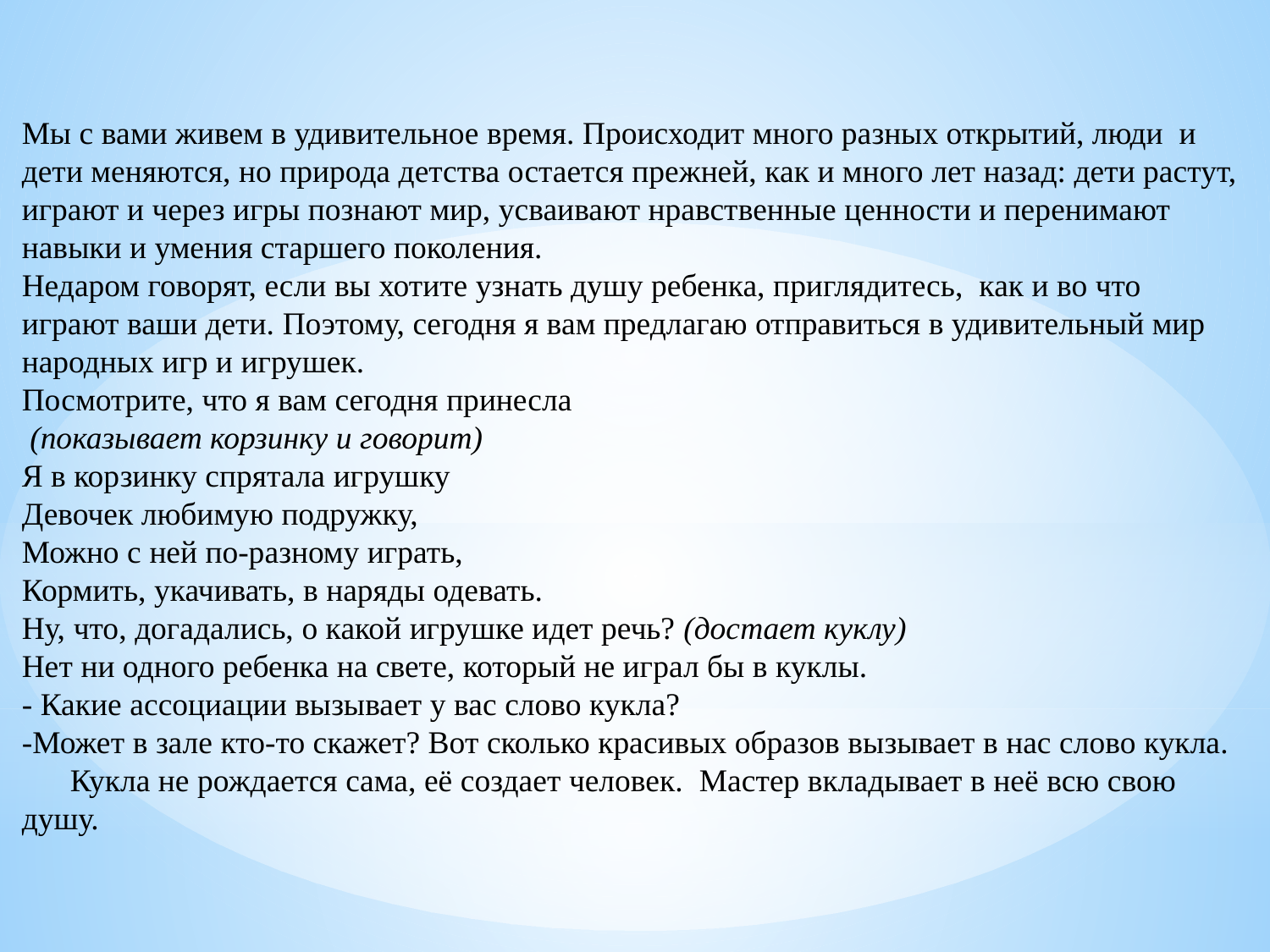

Мы с вами живем в удивительное время. Происходит много разных открытий, люди  и дети меняются, но природа детства остается прежней, как и много лет назад: дети растут, играют и через игры познают мир, усваивают нравственные ценности и перенимают навыки и умения старшего поколения.
Недаром говорят, если вы хотите узнать душу ребенка, приглядитесь,  как и во что играют ваши дети. Поэтому, сегодня я вам предлагаю отправиться в удивительный мир народных игр и игрушек.
Посмотрите, что я вам сегодня принесла
 (показывает корзинку и говорит)
Я в корзинку спрятала игрушку
Девочек любимую подружку,
Можно с ней по-разному играть,
Кормить, укачивать, в наряды одевать.
Ну, что, догадались, о какой игрушке идет речь? (достает куклу)
Нет ни одного ребенка на свете, который не играл бы в куклы.
- Какие ассоциации вызывает у вас слово кукла?
-Может в зале кто-то скажет? Вот сколько красивых образов вызывает в нас слово кукла.
      Кукла не рождается сама, её создает человек.  Мастер вкладывает в неё всю свою душу.